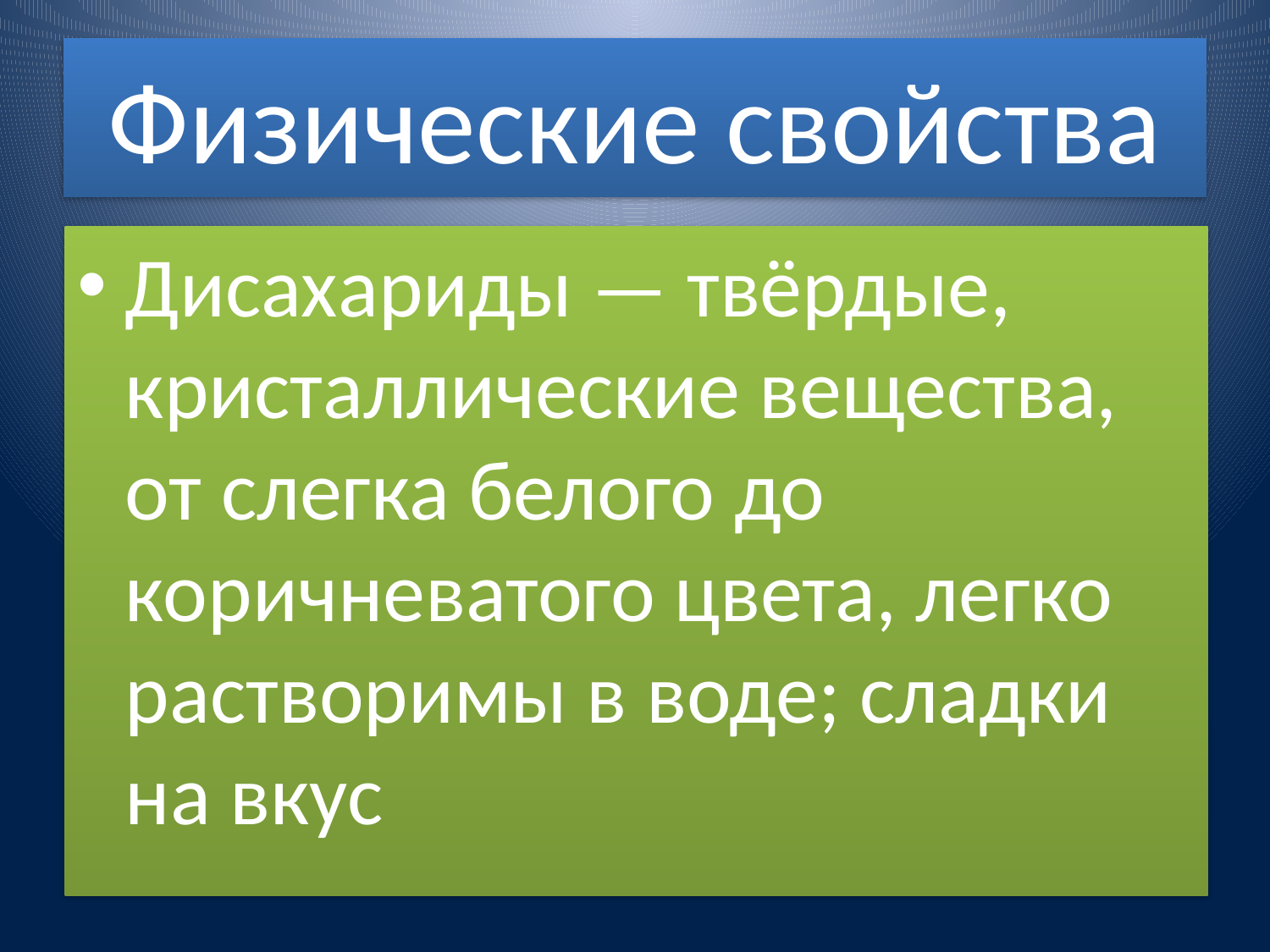

# Физические свойства
Дисахариды — твёрдые, кристаллические вещества, от слегка белого до коричневатого цвета, легко растворимы в воде; сладки на вкус